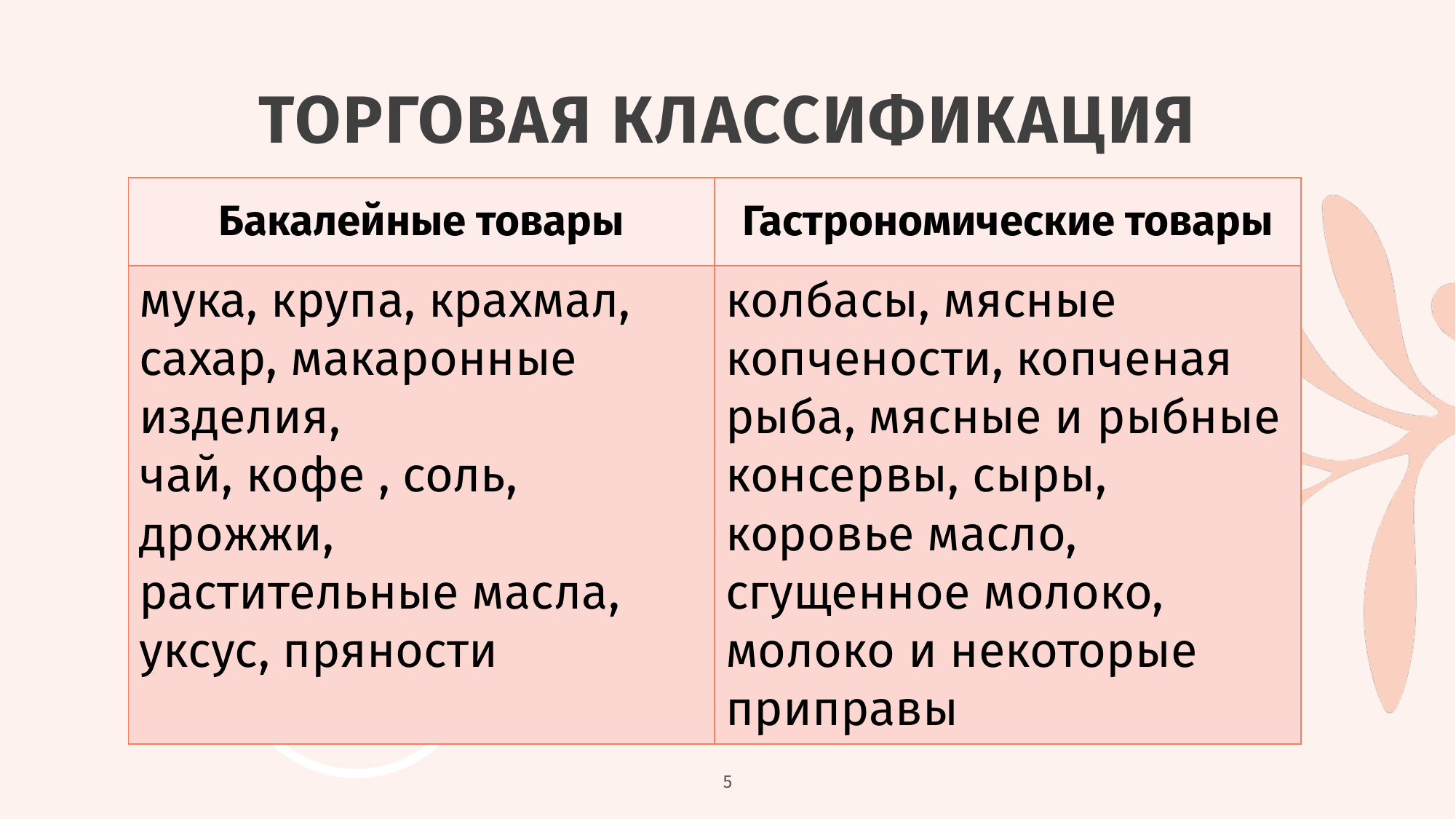

# Торговая классификация
| Бакалейные товары | Гастрономические товары |
| --- | --- |
| мука, крупа, крахмал, сахар, макаронные изделия, чай, кофе , соль, дрожжи, растительные масла, уксус, пряности | колбасы, мясные копчености, копченая рыба, мясные и рыбные консервы, сыры, коровье масло, сгущенное молоко, молоко и некоторые приправы |
5